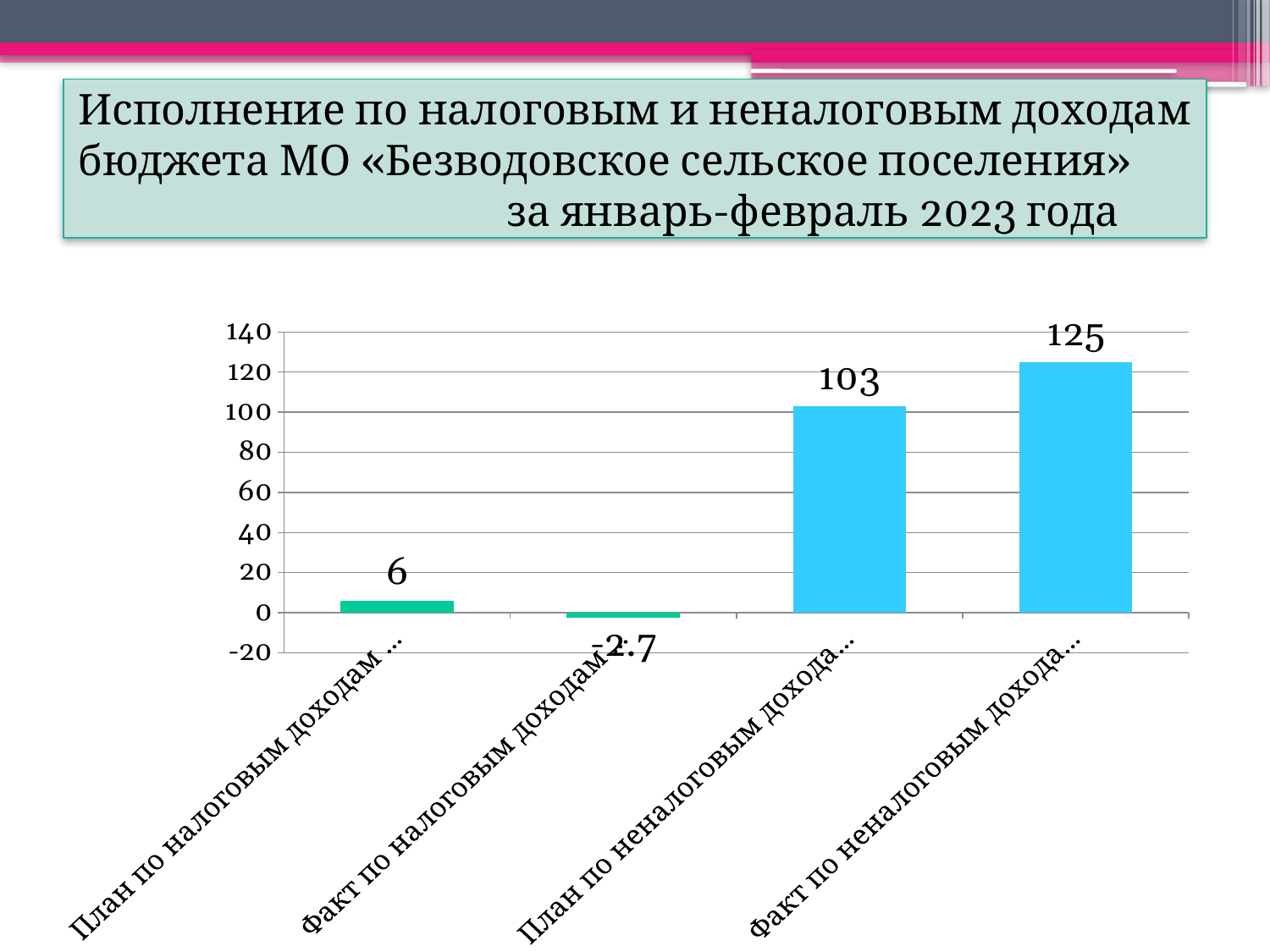

# Исполнение по налоговым и неналоговым доходам бюджета МО «Безводовское сельское поселения»                                          за январь-февраль 2023 года

### Chart

| Category | Столбец1 |
|---|---|
| План по налоговым доходам за январь-февраль 2023г. | 6.0 |
| Факт по налоговым доходам за январь- февраль 2023г. | -2.7 |
| План по неналоговым доходам за январь-февраль 2023г. | 103.0 |
| Факт по неналоговым доходам за январь-февраль 2023г. | 125.0 |